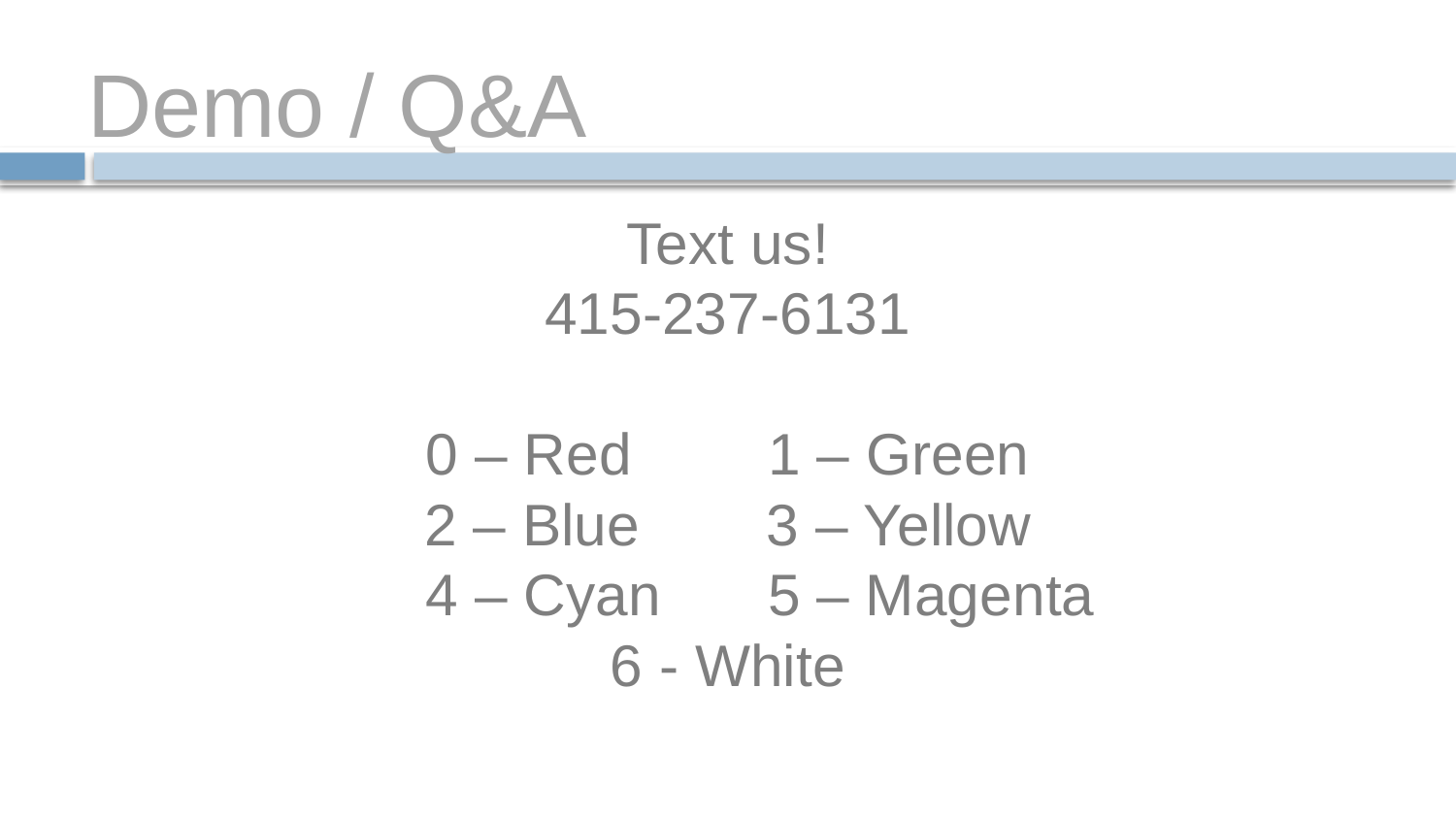

# Demo / Q&A
Text us!
415-237-6131

0 – Red	1 – Green
2 – Blue	3 – Yellow
    4 – Cyan	    5 – Magenta
6 - White